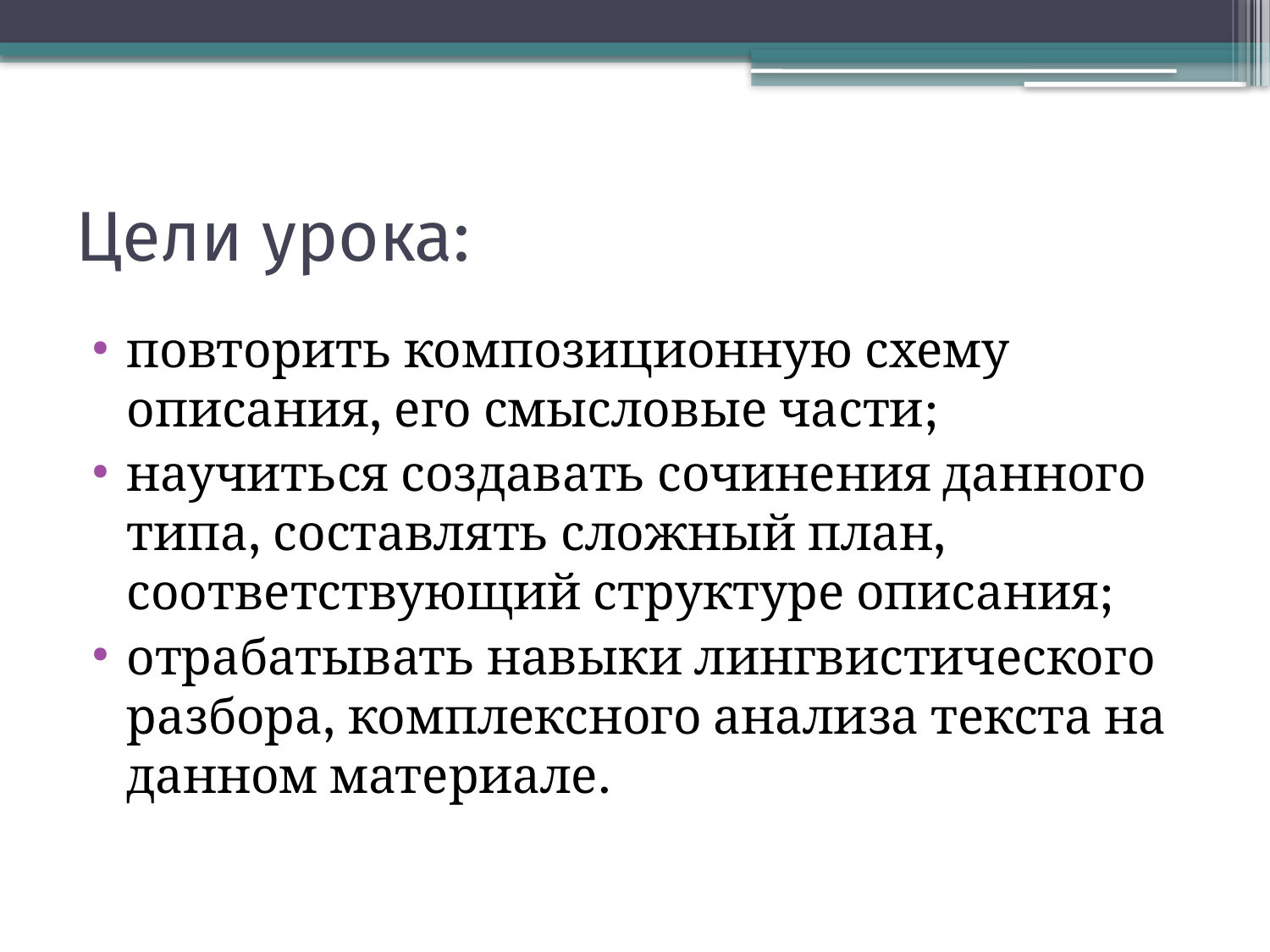

# Цели урока:
повторить композиционную схему описания, его смысловые части;
научиться создавать сочинения данного типа, составлять сложный план, соответствующий структуре описания;
отрабатывать навыки лингвистического разбора, комплексного анализа текста на данном материале.